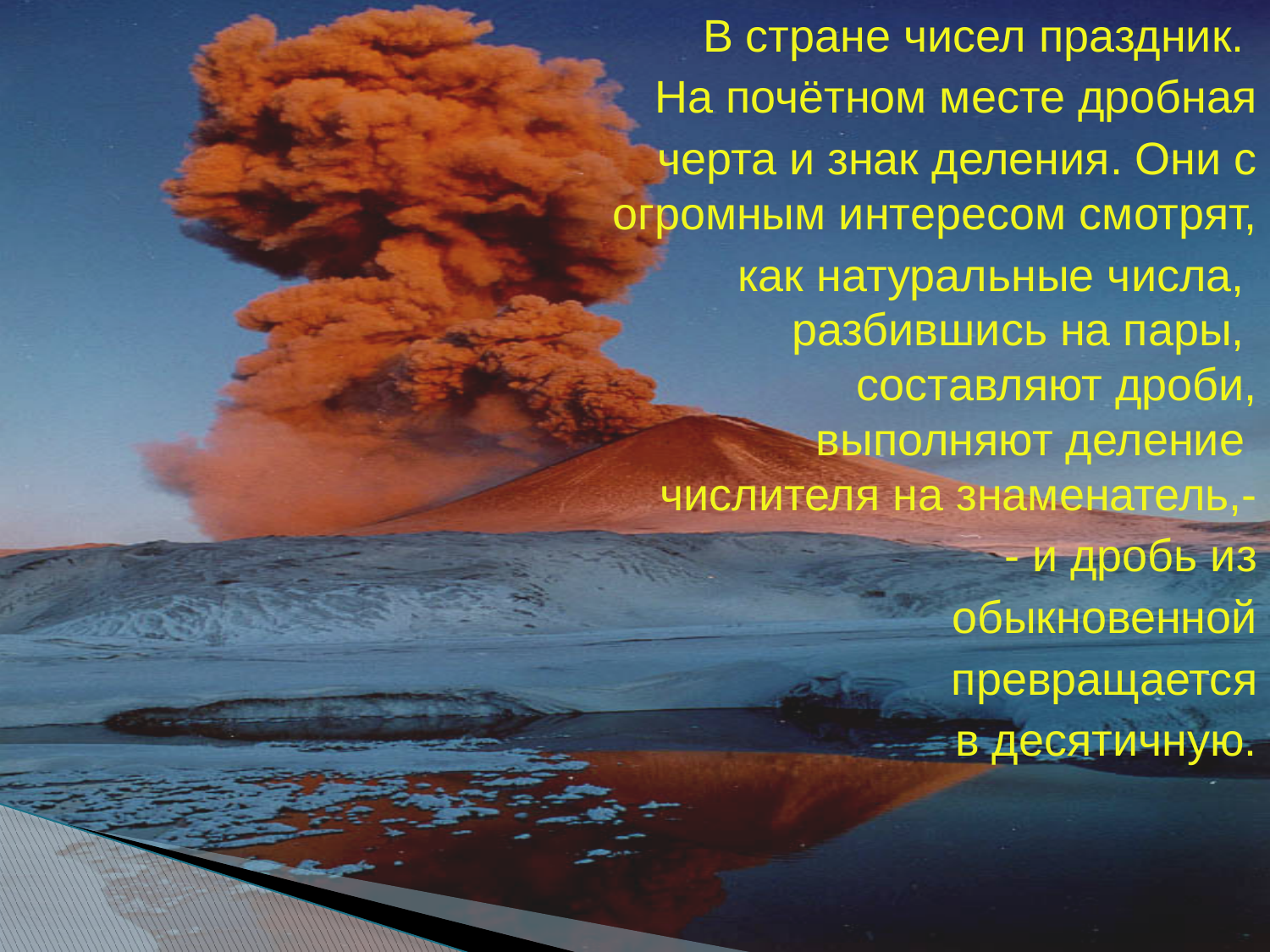

В стране чисел праздник.
На почётном месте дробная
черта и знак деления. Они с огромным интересом смотрят,
 как натуральные числа,
разбившись на пары,
составляют дроби,
 выполняют деление
числителя на знаменатель,-
 - и дробь из
 обыкновенной
 превращается
 в десятичную.